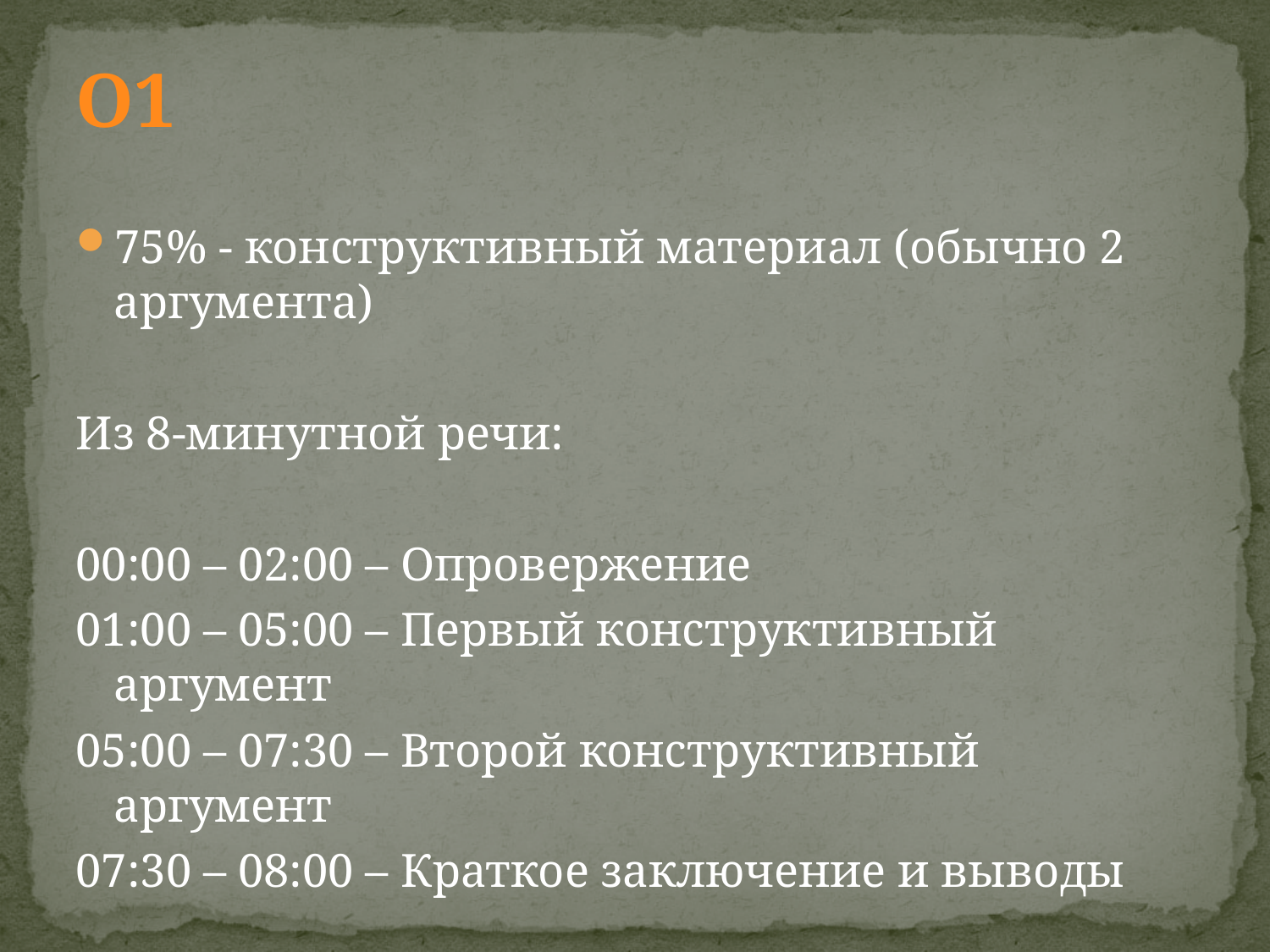

# О1
75% - конструктивный материал (обычно 2 аргумента)

Из 8-минутной речи:

00:00 – 02:00 – Опровержение
01:00 – 05:00 – Первый конструктивный аргумент
05:00 – 07:30 – Второй конструктивный аргумент
07:30 – 08:00 – Краткое заключение и выводы